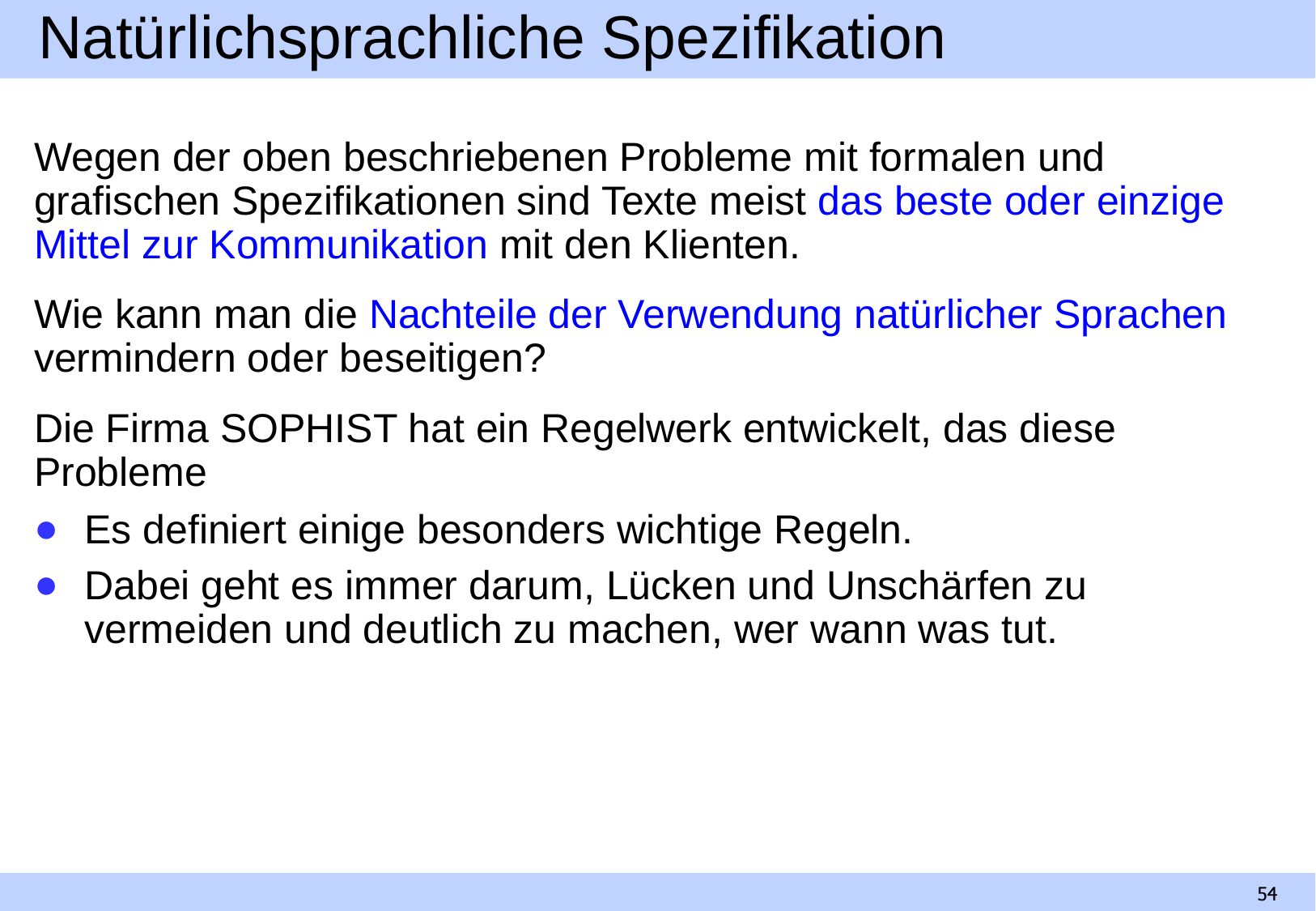

# Natürlichsprachliche Spezifikation
Wegen der oben beschriebenen Probleme mit formalen und grafischen Spezifikationen sind Texte meist das beste oder einzige Mittel zur Kommunikation mit den Klienten.
Wie kann man die Nachteile der Verwendung natürlicher Sprachen vermindern oder beseitigen?
Die Firma SOPHIST hat ein Regelwerk entwickelt, das diese Probleme
Es definiert einige besonders wichtige Regeln.
Dabei geht es immer darum, Lücken und Unschärfen zu vermeiden und deutlich zu machen, wer wann was tut.
54